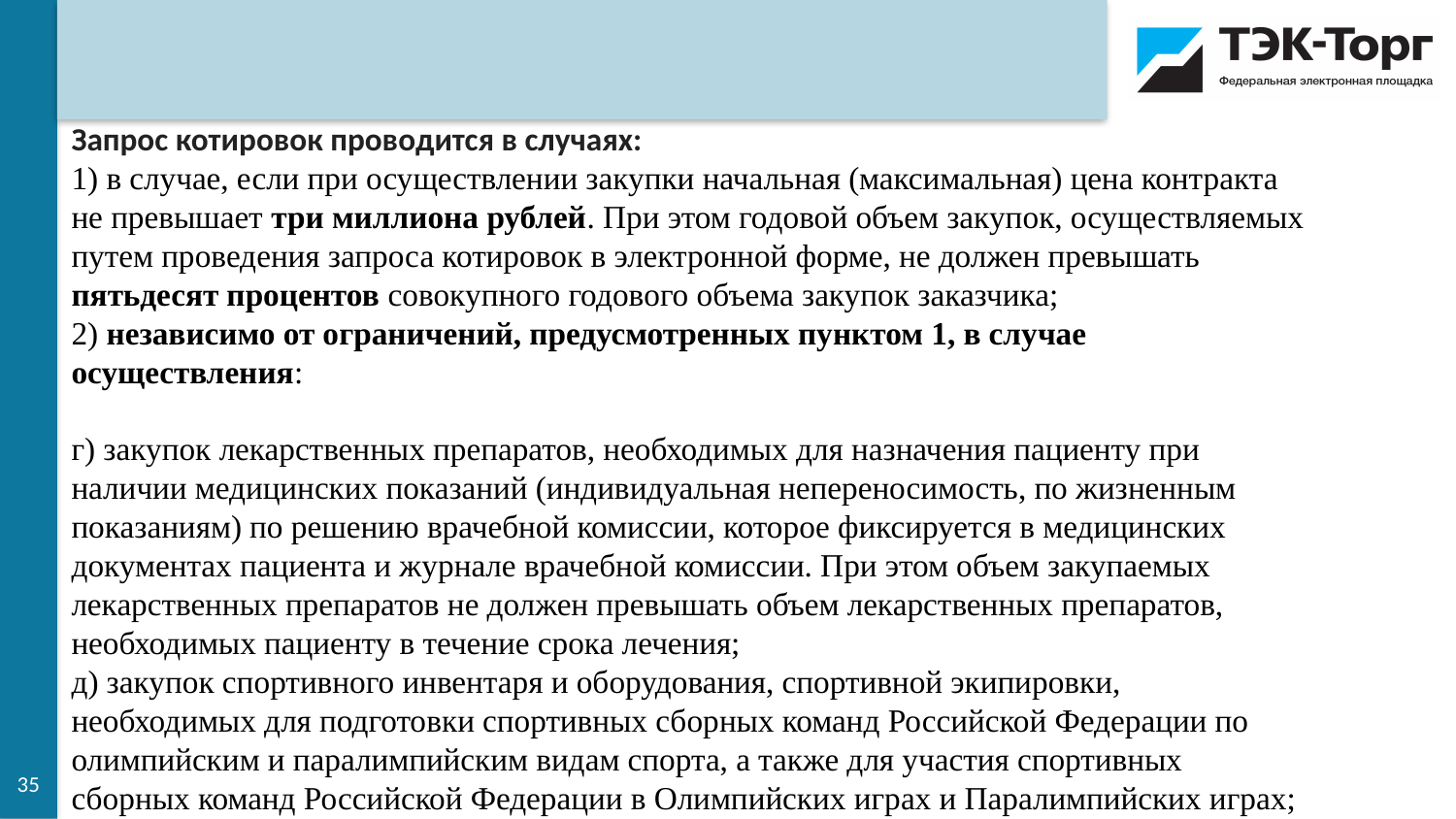

Запрос котировок проводится в случаях:
1) в случае, если при осуществлении закупки начальная (максимальная) цена контракта не превышает три миллиона рублей. При этом годовой объем закупок, осуществляемых путем проведения запроса котировок в электронной форме, не должен превышать пятьдесят процентов совокупного годового объема закупок заказчика;
2) независимо от ограничений, предусмотренных пунктом 1, в случае осуществления:
г) закупок лекарственных препаратов, необходимых для назначения пациенту при наличии медицинских показаний (индивидуальная непереносимость, по жизненным показаниям) по решению врачебной комиссии, которое фиксируется в медицинских документах пациента и журнале врачебной комиссии. При этом объем закупаемых лекарственных препаратов не должен превышать объем лекарственных препаратов, необходимых пациенту в течение срока лечения;
д) закупок спортивного инвентаря и оборудования, спортивной экипировки, необходимых для подготовки спортивных сборных команд Российской Федерации по олимпийским и паралимпийским видам спорта, а также для участия спортивных сборных команд Российской Федерации в Олимпийских играх и Паралимпийских играх;
35